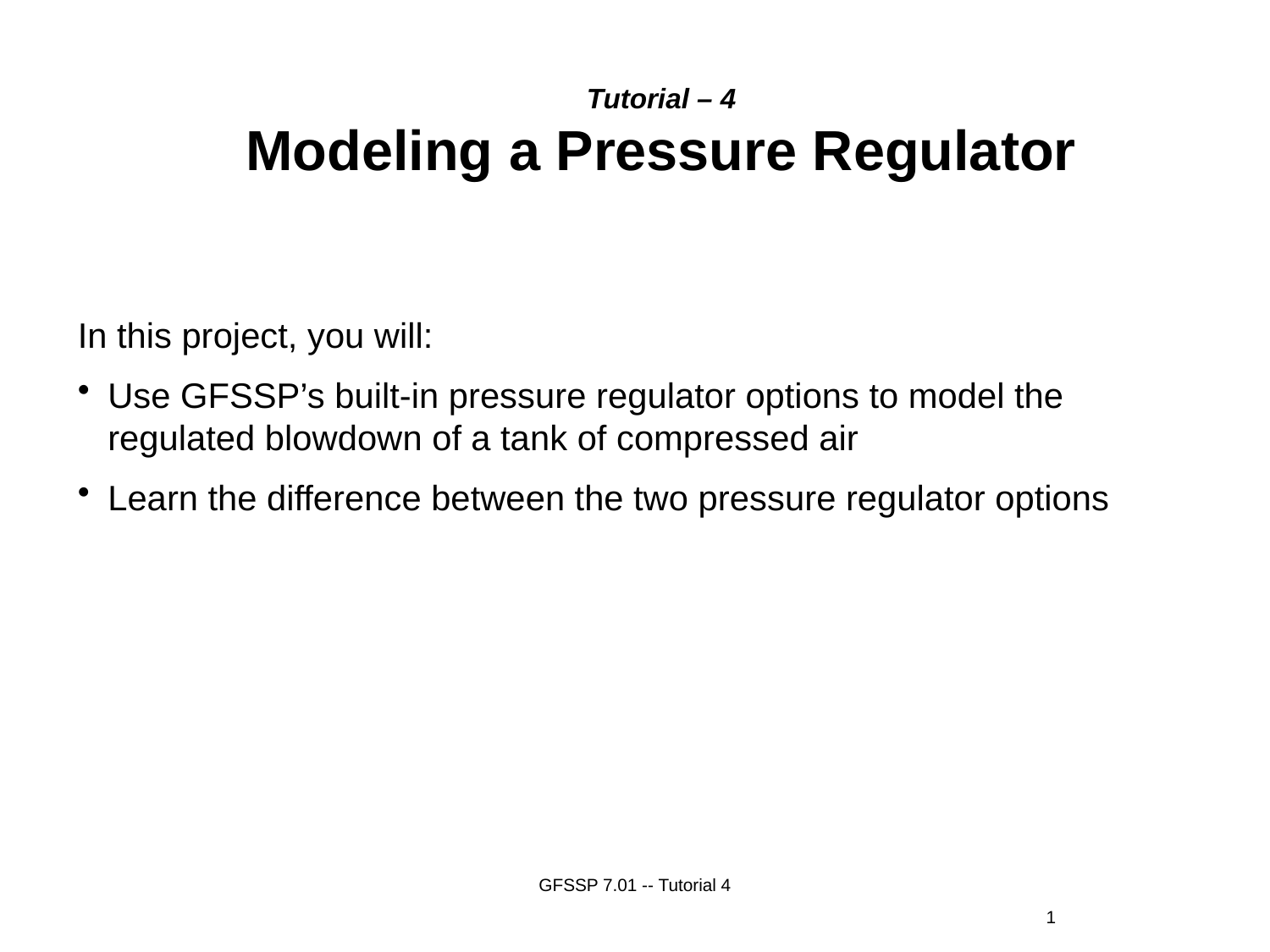

Tutorial – 4
Modeling a Pressure Regulator
In this project, you will:
Use GFSSP’s built-in pressure regulator options to model the regulated blowdown of a tank of compressed air
Learn the difference between the two pressure regulator options

GFSSP 7.01 -- Tutorial 4
1